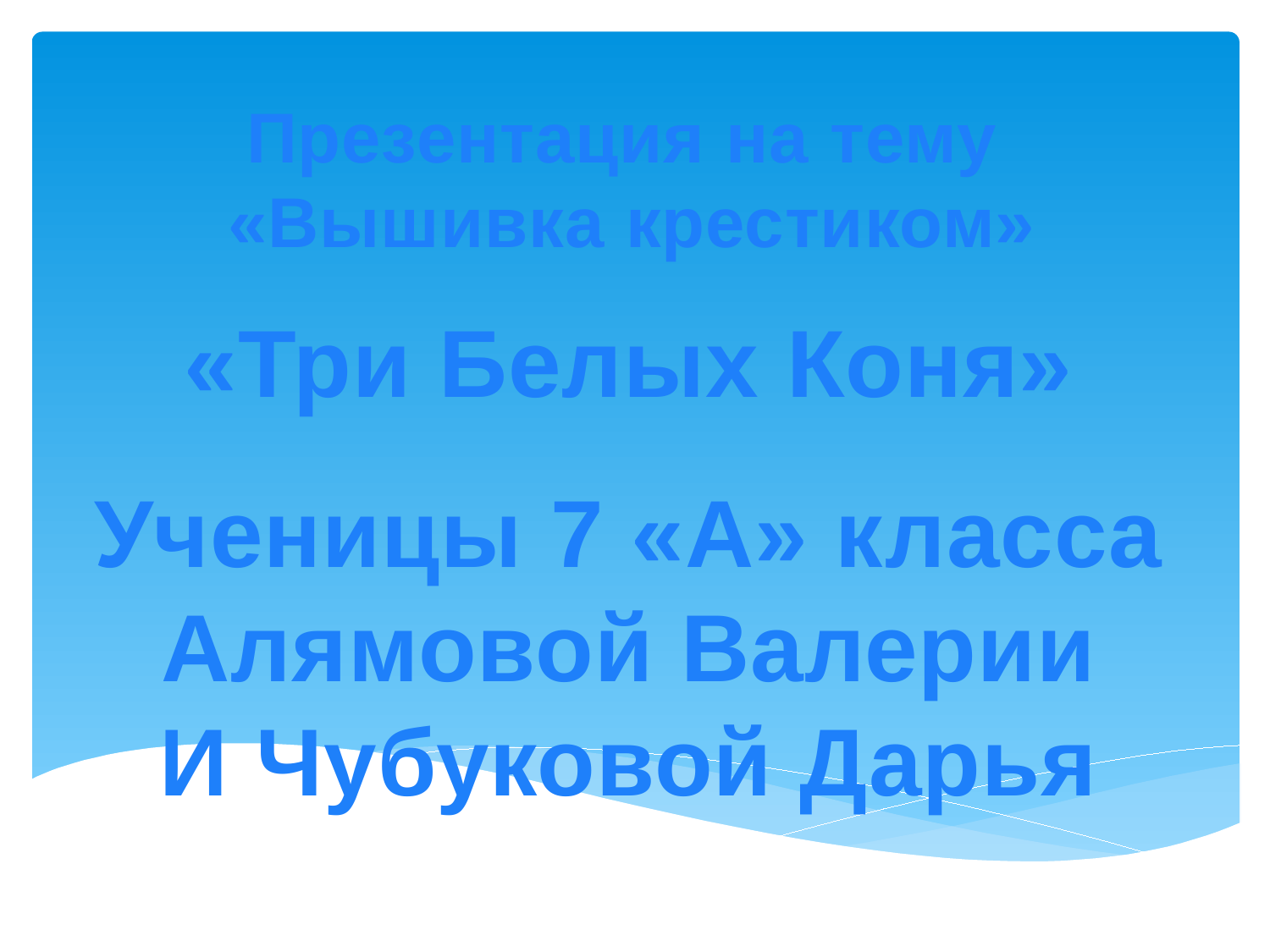

Презентация на тему
«Вышивка крестиком»
#
«Три Белых Коня»
Ученицы 7 «А» класса
Алямовой Валерии
И Чубуковой Дарья